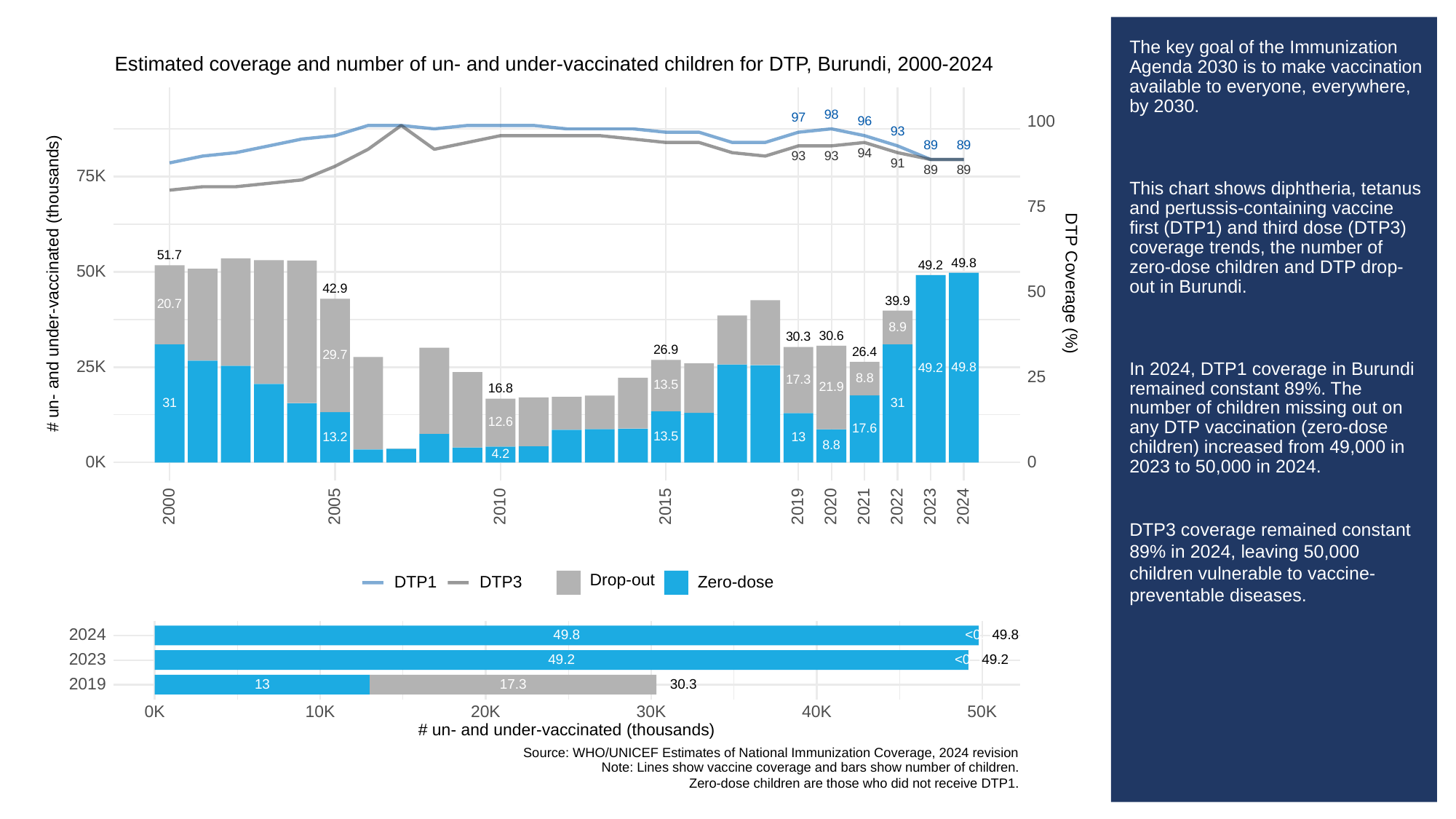

# The key goal of the Immunization Agenda 2030 is to make vaccination available to everyone, everywhere, by 2030.

This chart shows diphtheria, tetanus and pertussis-containing vaccine first (DTP1) and third dose (DTP3) coverage trends, the number of zero-dose children and DTP drop-out in Burundi.

In 2024, DTP1 coverage in Burundi remained constant 89%. The number of children missing out on any DTP vaccination (zero-dose children) increased from 49,000 in 2023 to 50,000 in 2024.

DTP3 coverage remained constant 89% in 2024, leaving 50,000 children vulnerable to vaccine-preventable diseases.

Estimated coverage and number of un- and under-vaccinated children for DTP, Burundi, 2000-2024

98
97
100
96

93

89
89
94
93
93
91
89
89
75K

75

51.7

49.8

49.2

50K

# un- and under-vaccinated (thousands)
DTP Coverage (%)
42.9
50
39.9

20.7

8.9
30.6
30.3

26.9

26.4
29.7

25K

49.8

49.2

25

8.8
17.3

13.5
21.9

16.8

31
31

12.6
17.6

13.5
13.2
13

8.8

4.2
0K
0

2023
2000
2005
2010
2015
2019
2020
2021
2022
2024

Drop-out
DTP3
Zero-dose
DTP1

2024
49.8
<0.5
49.8

2023
49.2
<0.5
49.2

2019
13
17.3
30.3

30K
0K
10K
20K
40K
50K
# un- and under-vaccinated (thousands)
Source: WHO/UNICEF Estimates of National Immunization Coverage, 2024 revision
Note: Lines show vaccine coverage and bars show number of children.
Zero-dose children are those who did not receive DTP1.